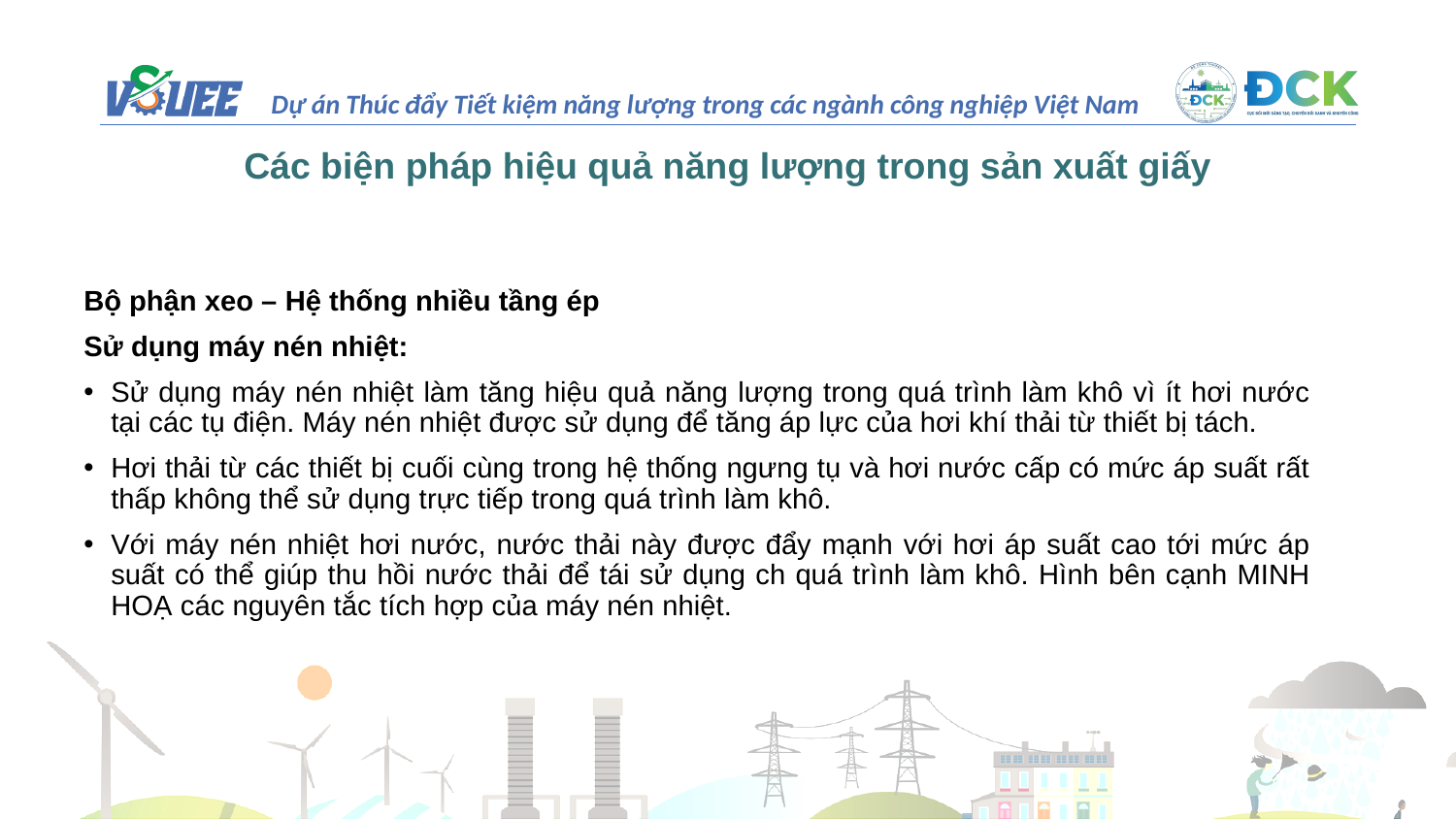

# Các biện pháp hiệu quả năng lượng trong sản xuất giấy
Bộ phận xeo – Hệ thống nhiều tầng ép
Sử dụng máy nén nhiệt:
Sử dụng máy nén nhiệt làm tăng hiệu quả năng lượng trong quá trình làm khô vì ít hơi nước tại các tụ điện. Máy nén nhiệt được sử dụng để tăng áp lực của hơi khí thải từ thiết bị tách.
Hơi thải từ các thiết bị cuối cùng trong hệ thống ngưng tụ và hơi nước cấp có mức áp suất rất thấp không thể sử dụng trực tiếp trong quá trình làm khô.
Với máy nén nhiệt hơi nước, nước thải này được đẩy mạnh với hơi áp suất cao tới mức áp suất có thể giúp thu hồi nước thải để tái sử dụng ch quá trình làm khô. Hình bên cạnh MINH HOẠ các nguyên tắc tích hợp của máy nén nhiệt.